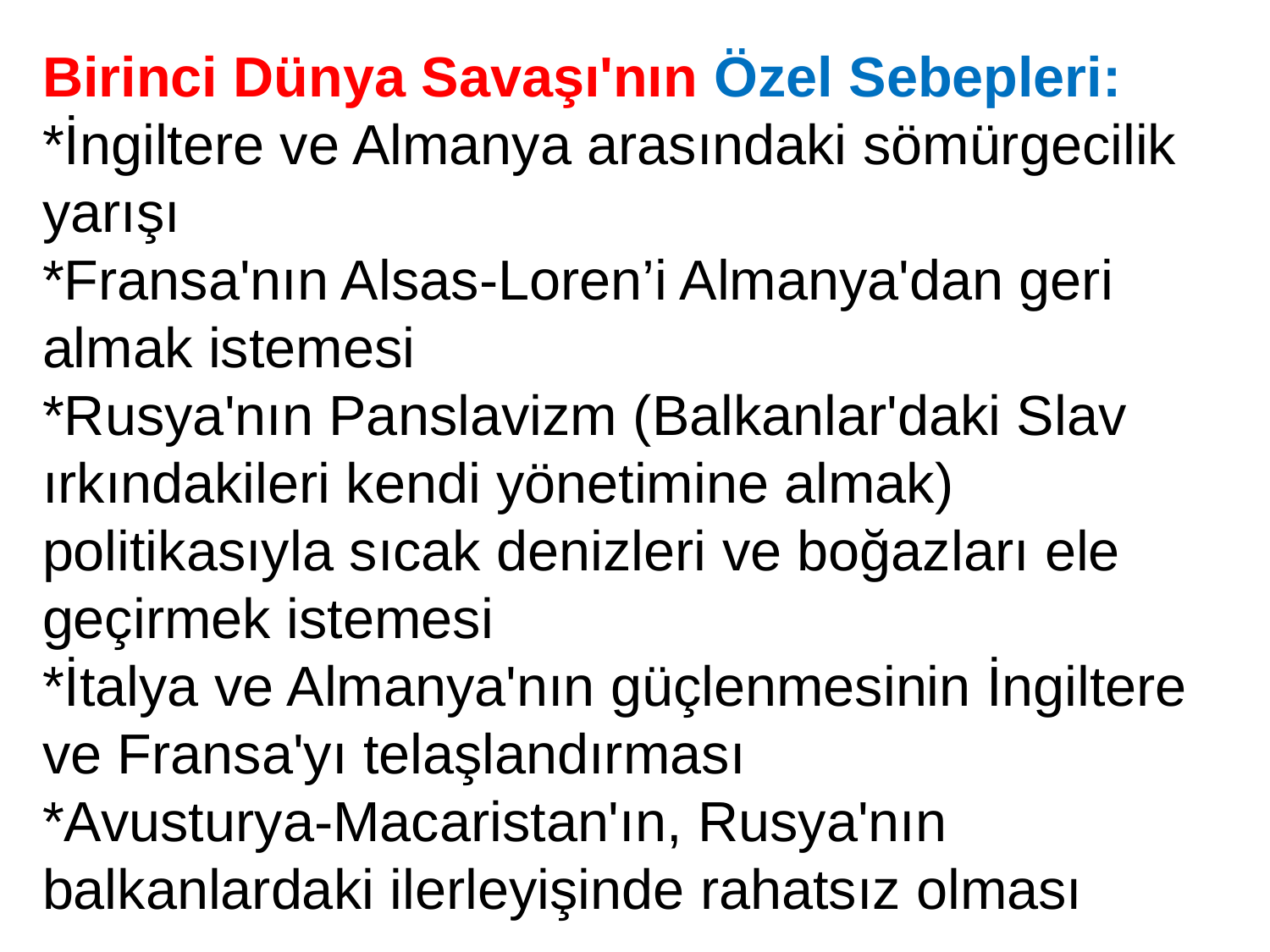

Birinci Dünya Savaşı'nın Özel Sebepleri:
*İngiltere ve Almanya arasındaki sömürgecilik yarışı
*Fransa'nın Alsas-Loren’i Almanya'dan geri almak istemesi
*Rusya'nın Panslavizm (Balkanlar'daki Slav ırkındakileri kendi yönetimine almak) politikasıyla sıcak denizleri ve boğazları ele geçirmek istemesi
*İtalya ve Almanya'nın güçlenmesinin İngiltere ve Fransa'yı telaşlandırması
*Avusturya-Macaristan'ın, Rusya'nın balkanlardaki ilerleyişinde rahatsız olması